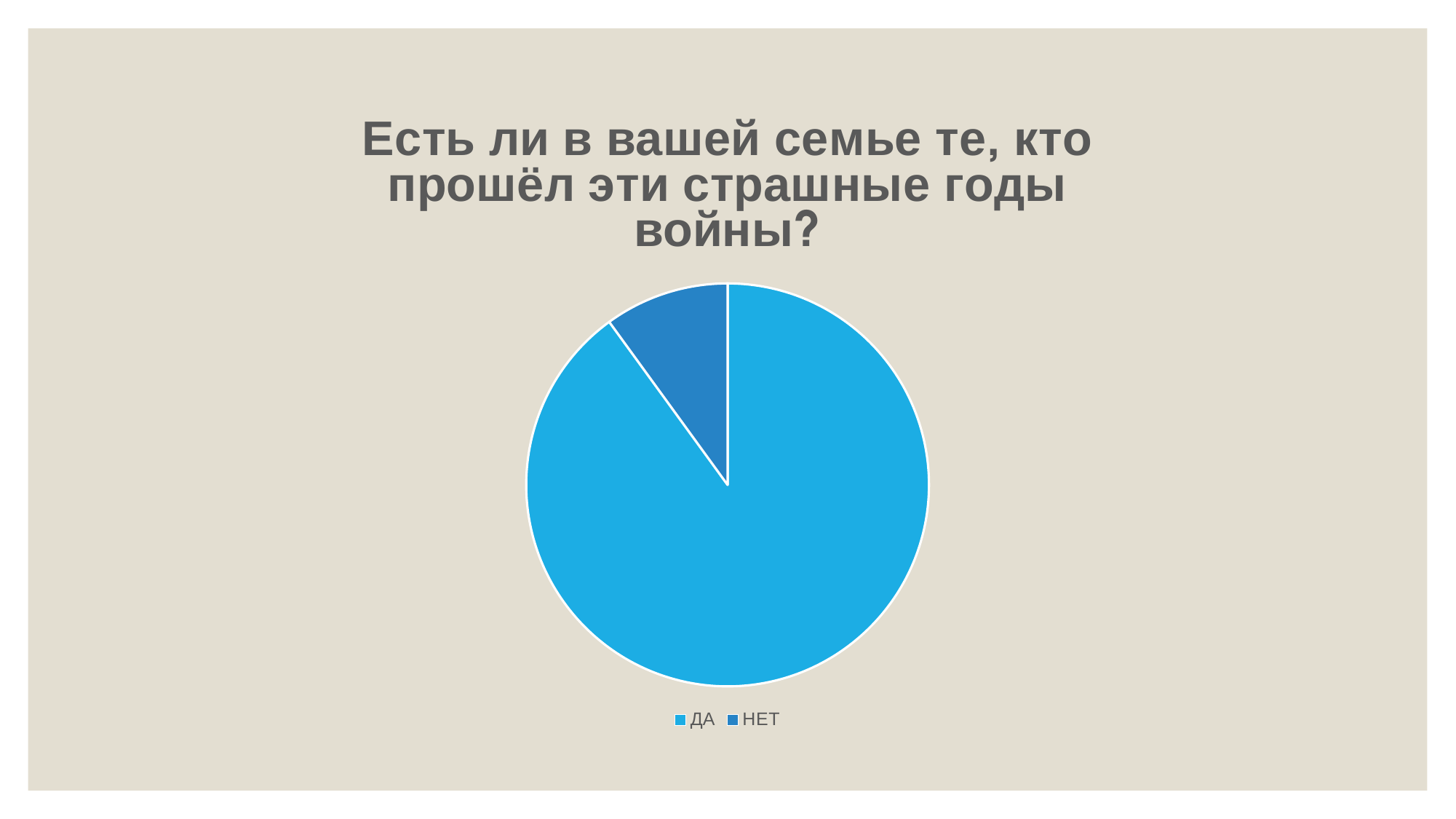

### Chart: Есть ли в вашей семье те, кто прошёл эти страшные годы войны?

| Category | Есть ли в вашей семье те, кто прошёл эти страшные годы войны? |
|---|---|
| ДА | 90.0 |
| НЕТ | 10.0 |